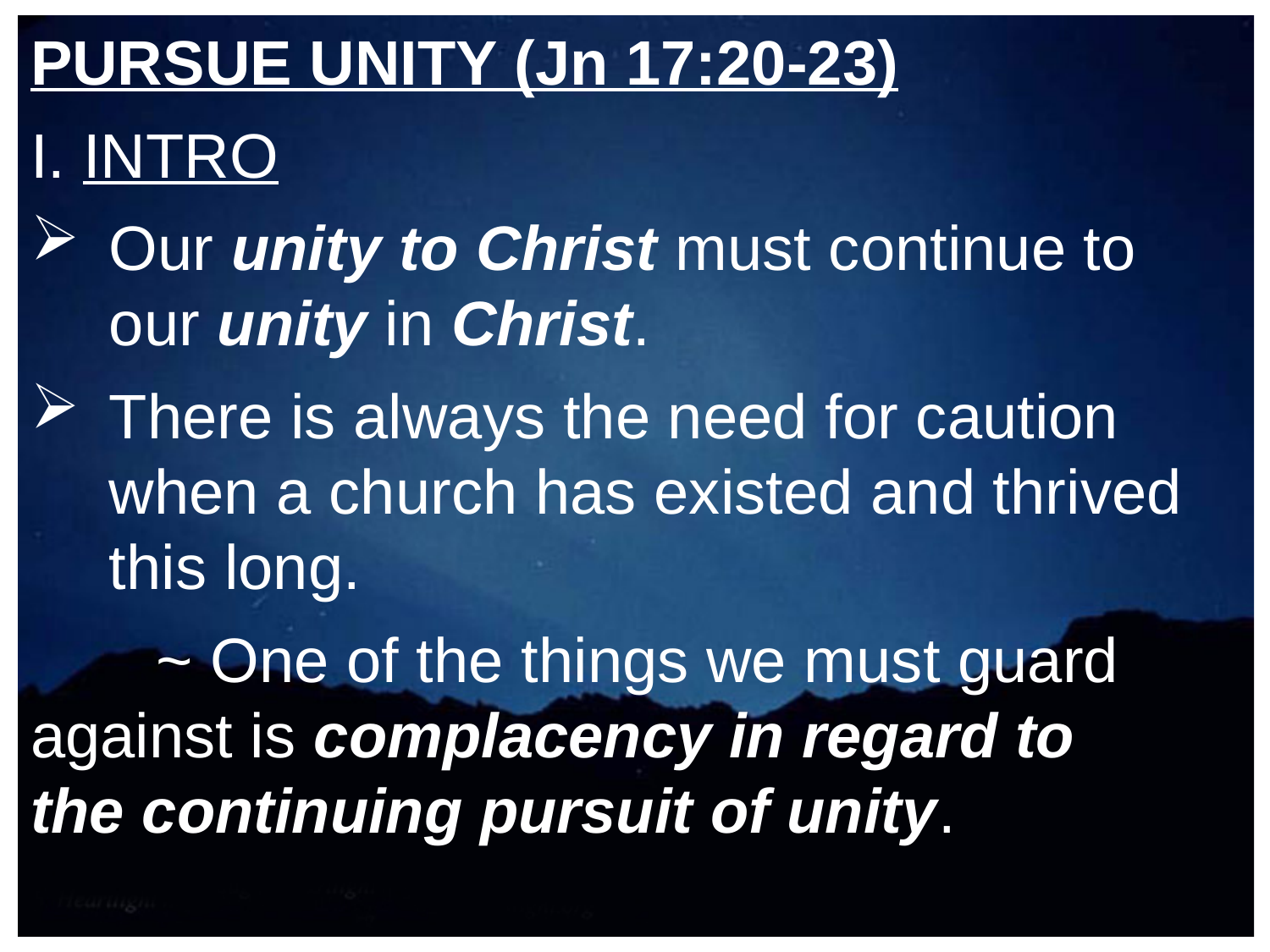

PURSUE UNITY (Jn 17:20-23)
I. INTRO
Our unity to Christ must continue to our unity in Christ.
There is always the need for caution when a church has existed and thrived this long.
		~ One of the things we must guard 						against is complacency in regard to 					the continuing pursuit of unity.